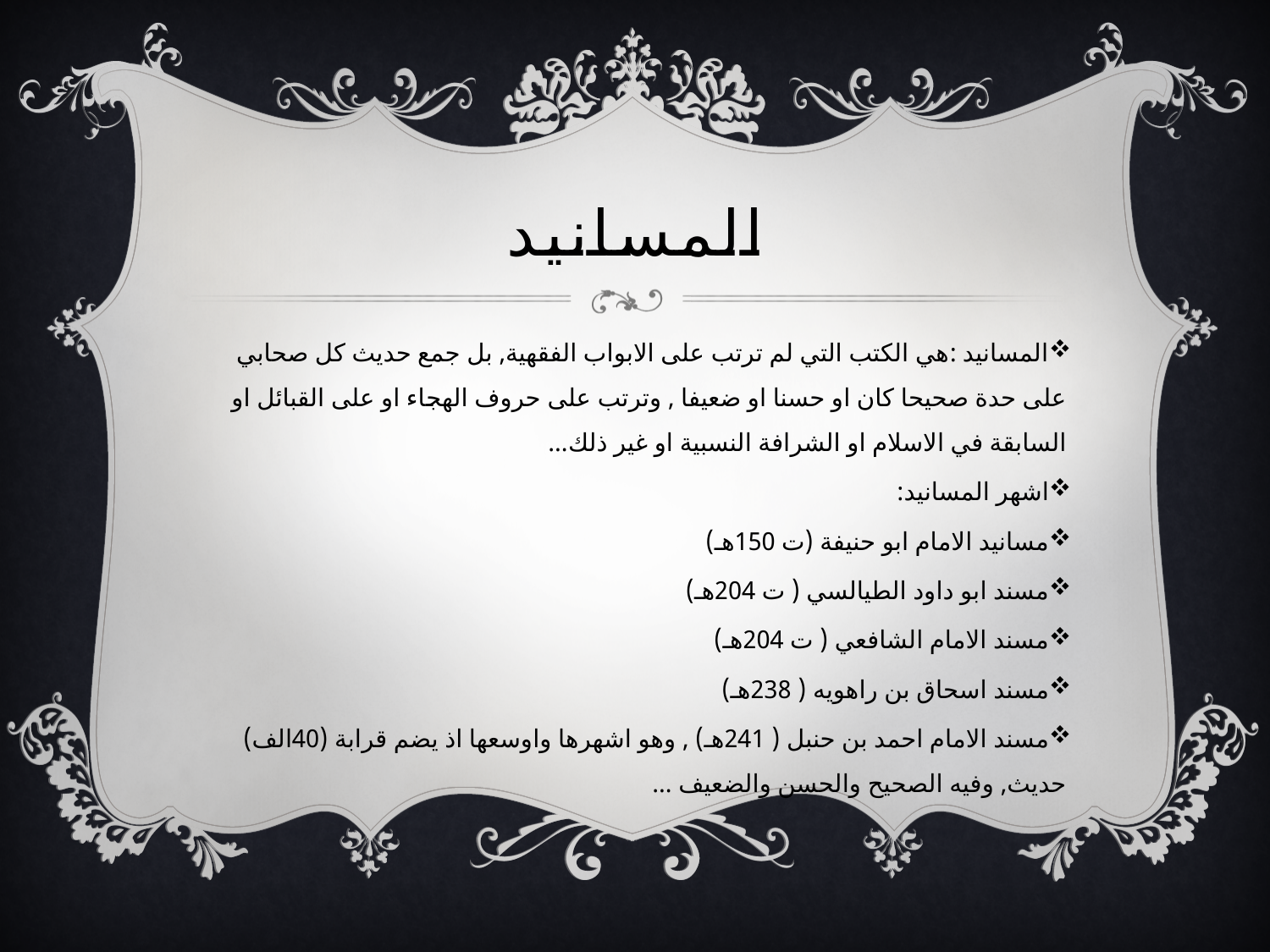

# المسانيد
المسانيد :هي الكتب التي لم ترتب على الابواب الفقهية, بل جمع حديث كل صحابي على حدة صحيحا كان او حسنا او ضعيفا , وترتب على حروف الهجاء او على القبائل او السابقة في الاسلام او الشرافة النسبية او غير ذلك...
اشهر المسانيد:
مسانيد الامام ابو حنيفة (ت 150هـ)
مسند ابو داود الطيالسي ( ت 204هـ)
مسند الامام الشافعي ( ت 204هـ)
مسند اسحاق بن راهويه ( 238هـ)
مسند الامام احمد بن حنبل ( 241هـ) , وهو اشهرها واوسعها اذ يضم قرابة (40الف) حديث, وفيه الصحيح والحسن والضعيف ...